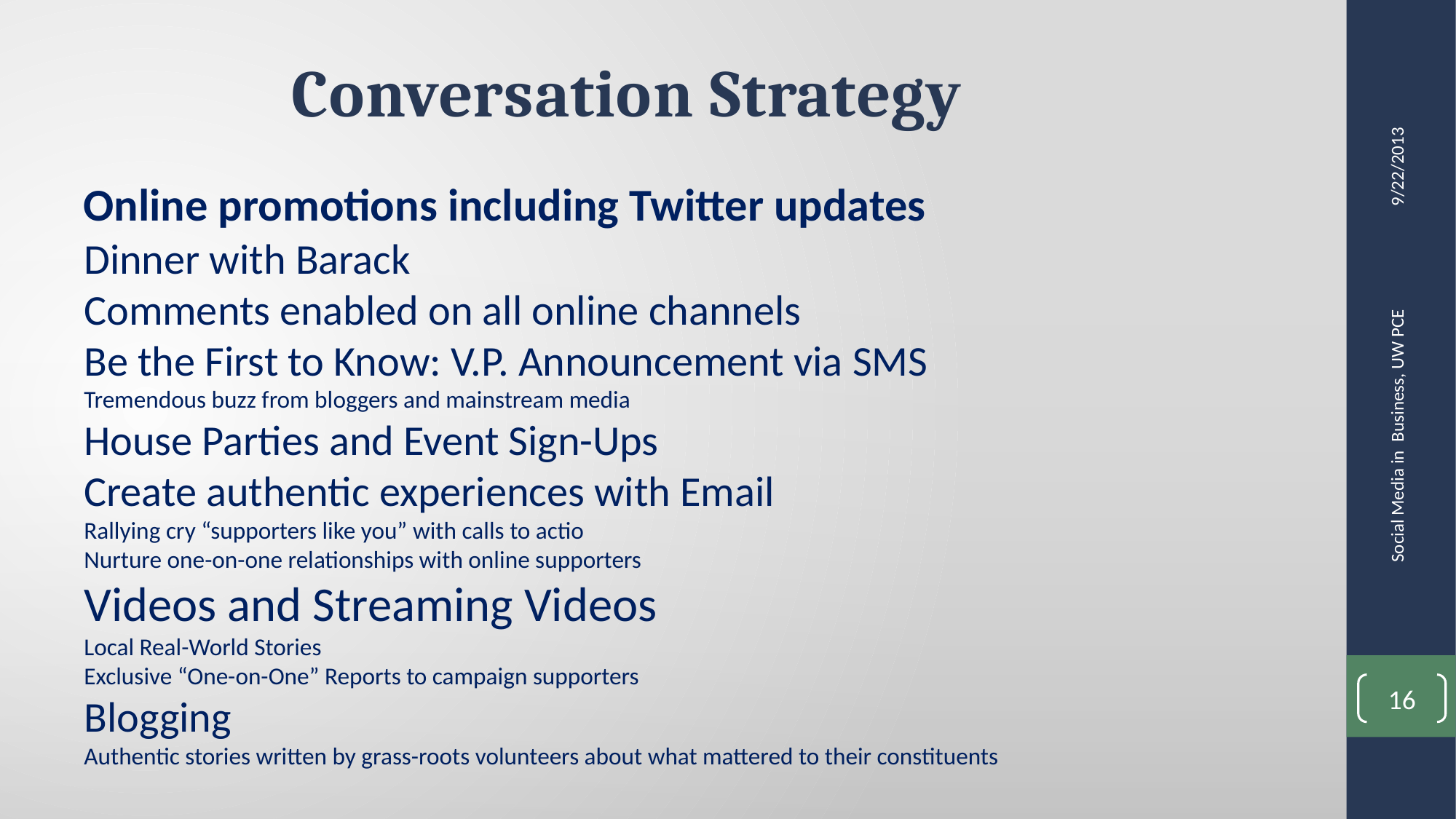

Conversation Strategy
9/22/2013
Online promotions including Twitter updates
Dinner with Barack
Comments enabled on all online channels
Be the First to Know: V.P. Announcement via SMS
Tremendous buzz from bloggers and mainstream media
House Parties and Event Sign-Ups
Create authentic experiences with Email
Rallying cry “supporters like you” with calls to actio
Nurture one-on-one relationships with online supporters
Videos and Streaming Videos
Local Real-World Stories
Exclusive “One-on-One” Reports to campaign supporters
Blogging
Authentic stories written by grass-roots volunteers about what mattered to their constituents
Social Media in  Business, UW PCE
16